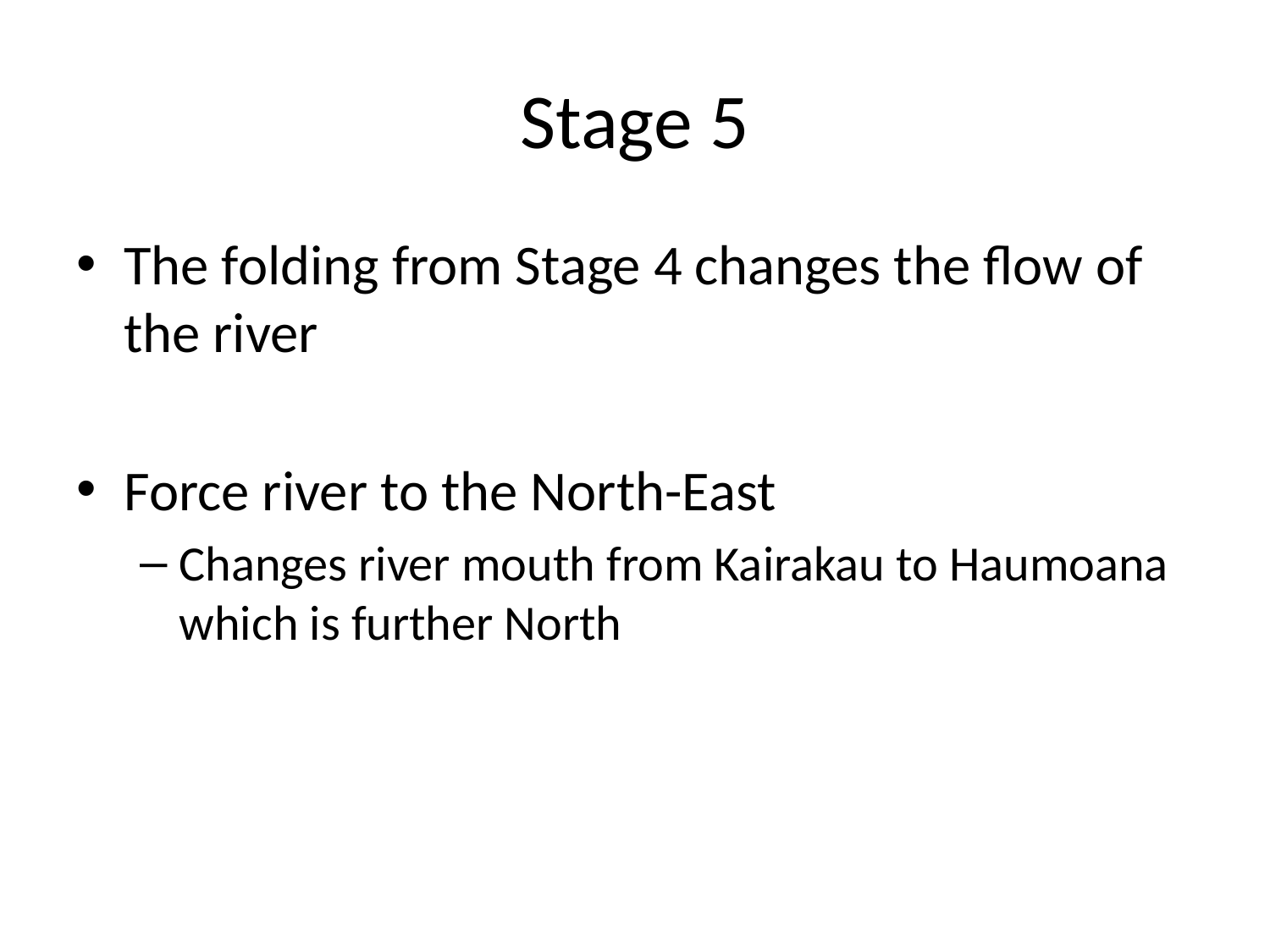

# Stage 5
The folding from Stage 4 changes the flow of the river

Force river to the North-East
Changes river mouth from Kairakau to Haumoana which is further North